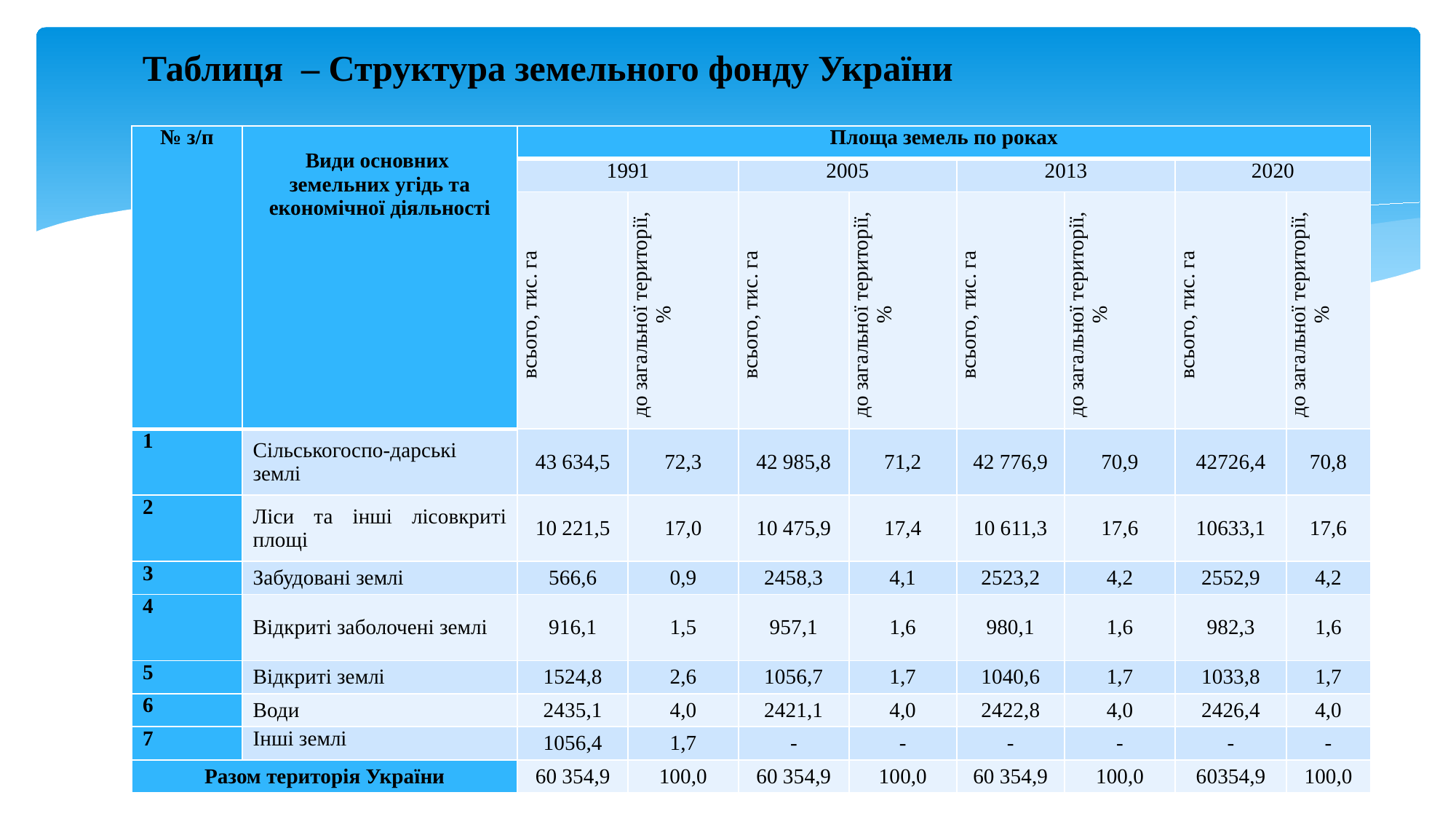

Таблиця  – Структура земельного фонду України
| № з/п | Види основних земельних угідь та економічної діяльності | Площа земель по роках |  |  |  |  |  |  |  |
| --- | --- | --- | --- | --- | --- | --- | --- | --- | --- |
|  |  | 1991 |  | 2005 |  | 2013 |  | 2020 |  |
|  |  | всього, тис. га | до загальної території, % | всього, тис. га | до загальної території, % | всього, тис. га | до загальної території, % | всього, тис. га | до загальної території, % |
| 1 | Сільськогоспо-дарські землі | 43 634,5 | 72,3 | 42 985,8 | 71,2 | 42 776,9 | 70,9 | 42726,4 | 70,8 |
| 2 | Ліси та інші лісовкриті площі | 10 221,5 | 17,0 | 10 475,9 | 17,4 | 10 611,3 | 17,6 | 10633,1 | 17,6 |
| 3 | Забудовані землі | 566,6 | 0,9 | 2458,3 | 4,1 | 2523,2 | 4,2 | 2552,9 | 4,2 |
| 4 | Відкриті заболочені землі | 916,1 | 1,5 | 957,1 | 1,6 | 980,1 | 1,6 | 982,3 | 1,6 |
| 5 | Відкриті землі | 1524,8 | 2,6 | 1056,7 | 1,7 | 1040,6 | 1,7 | 1033,8 | 1,7 |
| 6 | Води | 2435,1 | 4,0 | 2421,1 | 4,0 | 2422,8 | 4,0 | 2426,4 | 4,0 |
| 7 | Інші землі | 1056,4 | 1,7 | - | - | - | - | - | - |
| Разом територія України |  | 60 354,9 | 100,0 | 60 354,9 | 100,0 | 60 354,9 | 100,0 | 60354,9 | 100,0 |